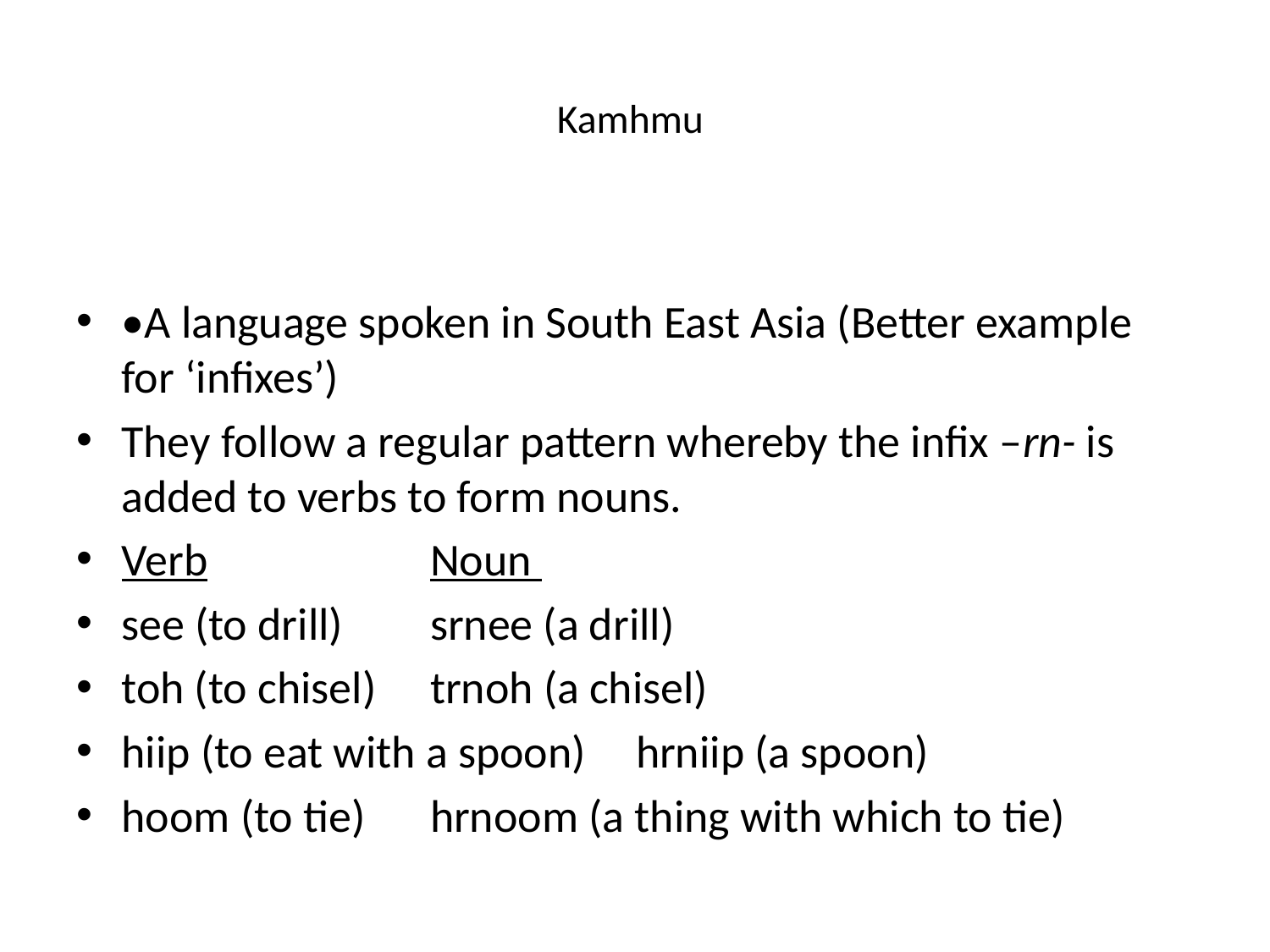

# Kamhmu

•A language spoken in South East Asia (Better example for ‘infixes’)
They follow a regular pattern whereby the infix –rn- is added to verbs to form nouns.
Verb                    			Noun
see (to drill)       			srnee (a drill)
toh (to chisel)    			trnoh (a chisel)
hiip (to eat with a spoon)    	hrniip (a spoon)
hoom (to tie) 			hrnoom (a thing with which to tie)